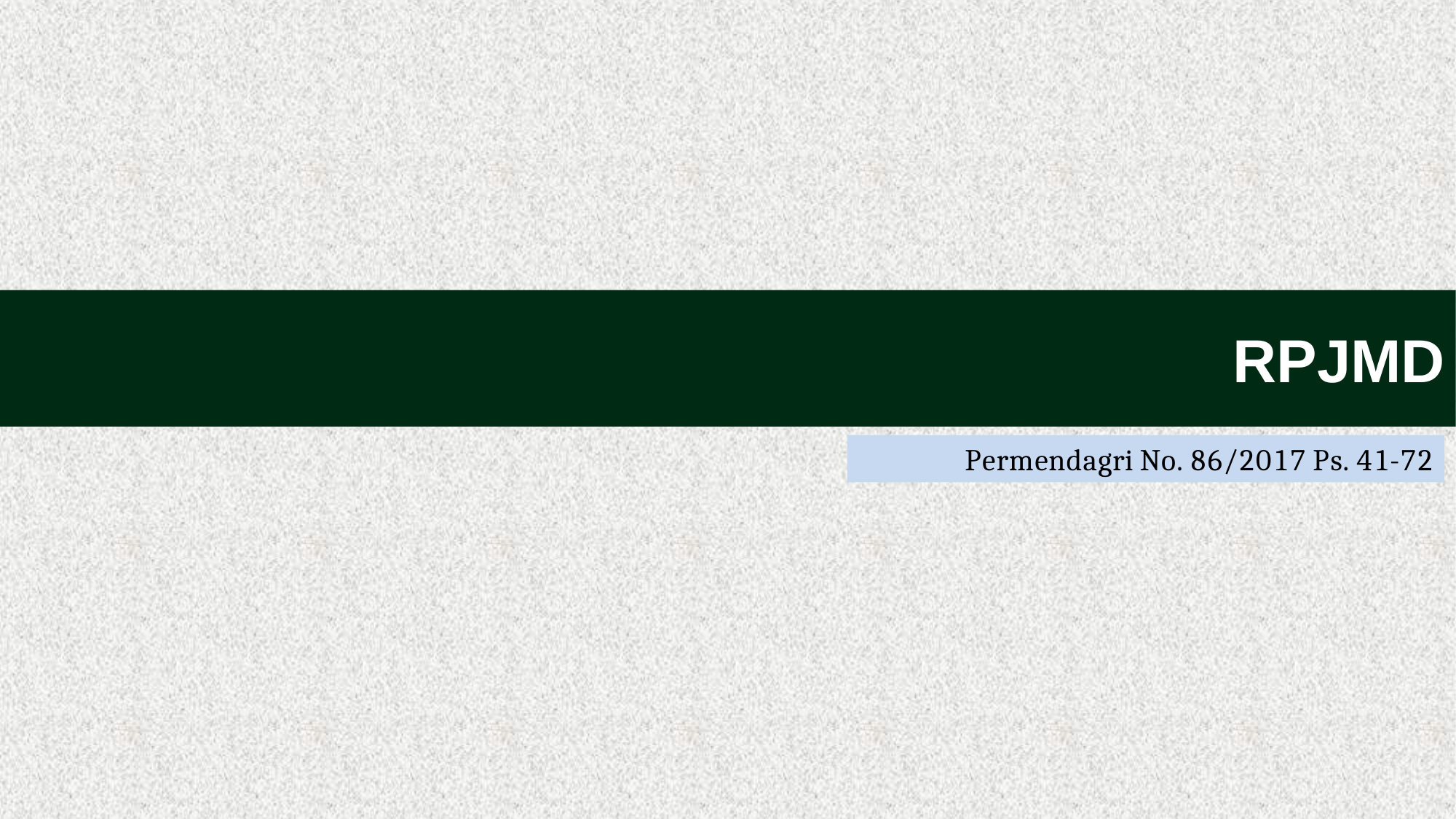

# RPJMD
Permendagri No. 86/2017 Ps. 41-72